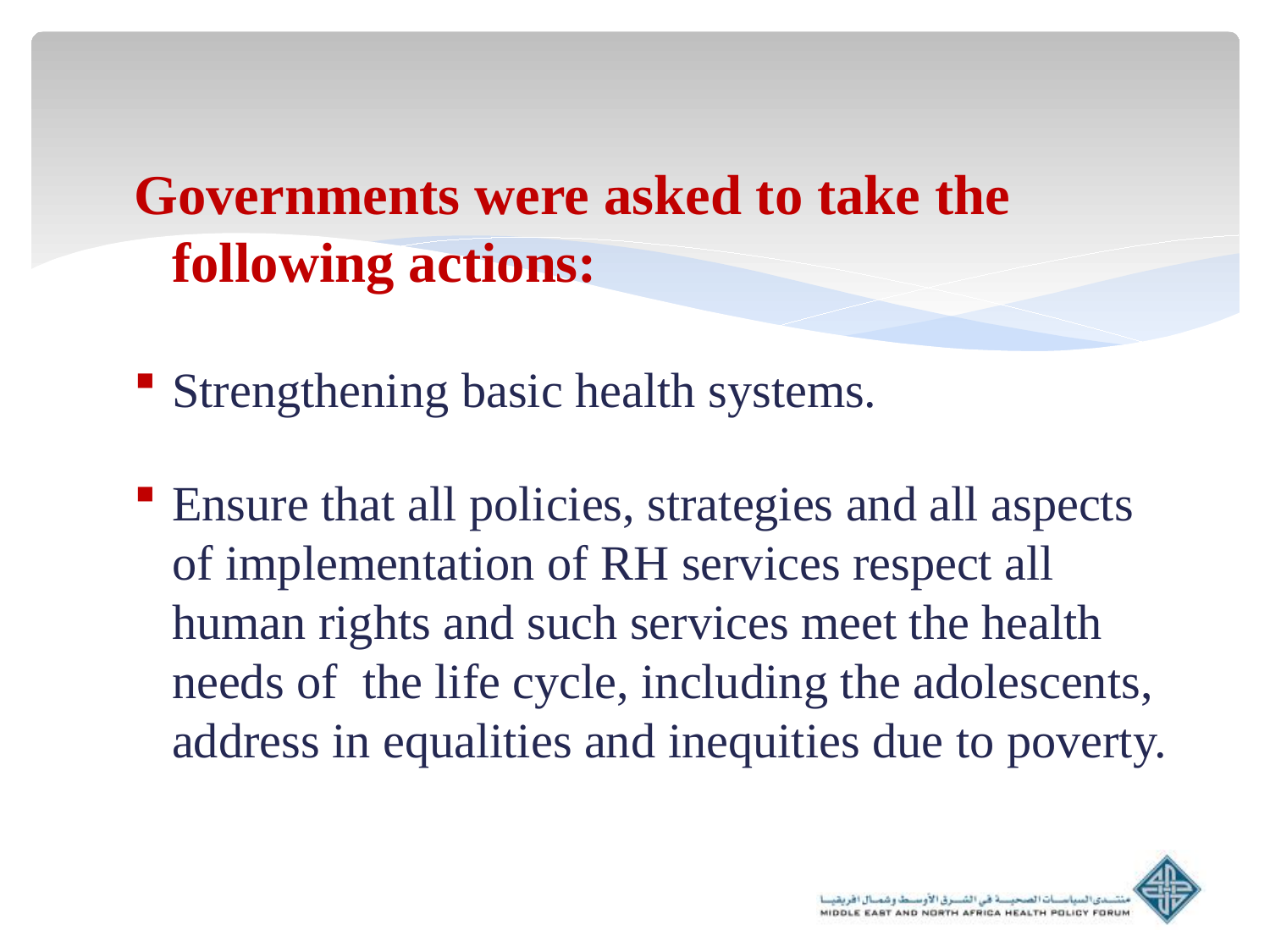

Governments were asked to take the following actions:

Strengthening basic health systems.

Ensure that all policies, strategies and all aspects of implementation of RH services respect all human rights and such services meet the health needs of  the life cycle, including the adolescents, address in equalities and inequities due to poverty.